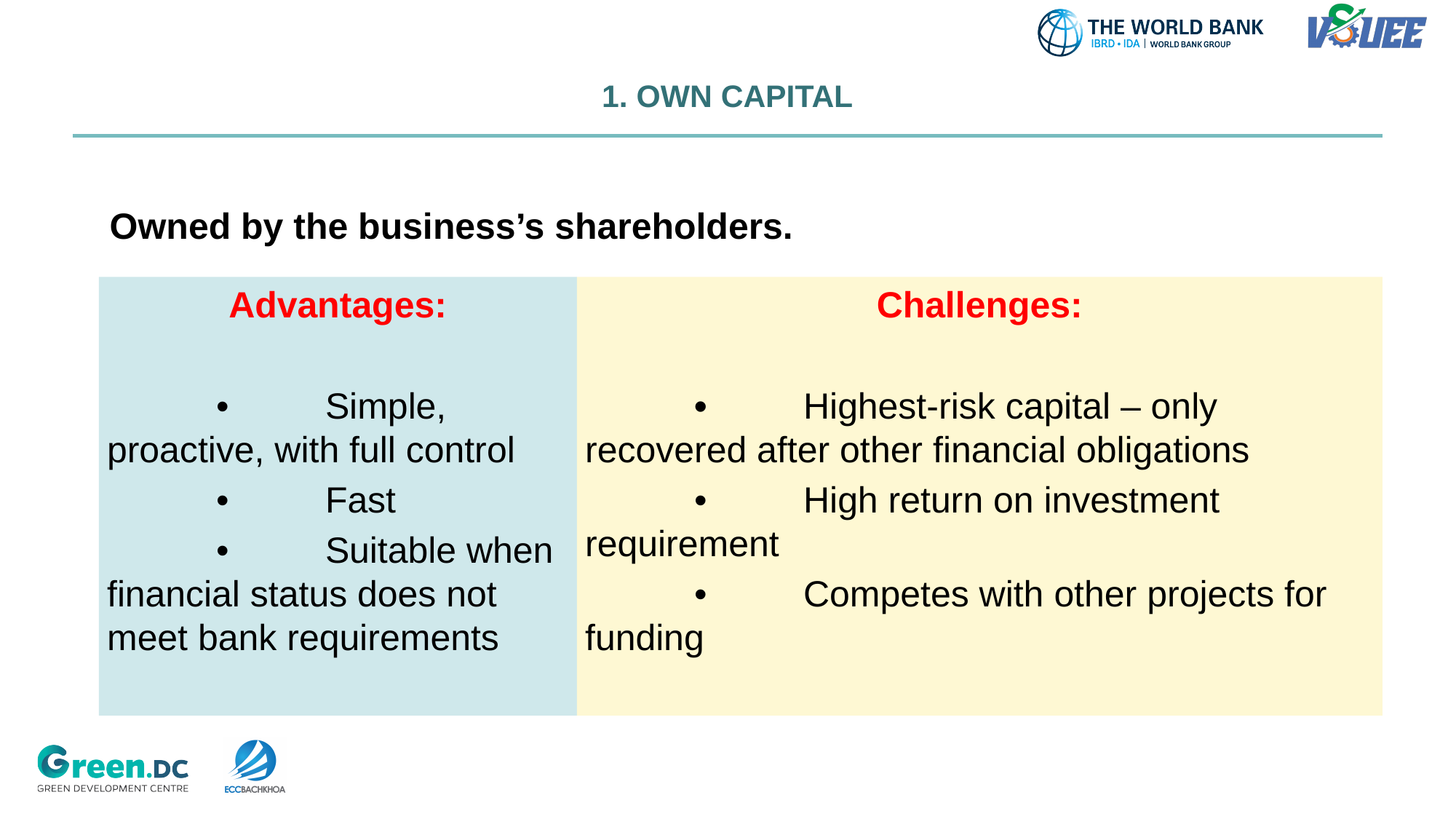

# 1. OWN CAPITAL
Owned by the business’s shareholders.
Advantages:

	•	Simple, proactive, with full control
	•	Fast
	•	Suitable when financial status does not meet bank requirements

Challenges:

	•	Highest-risk capital – only recovered after other financial obligations
	•	High return on investment requirement
	•	Competes with other projects for funding